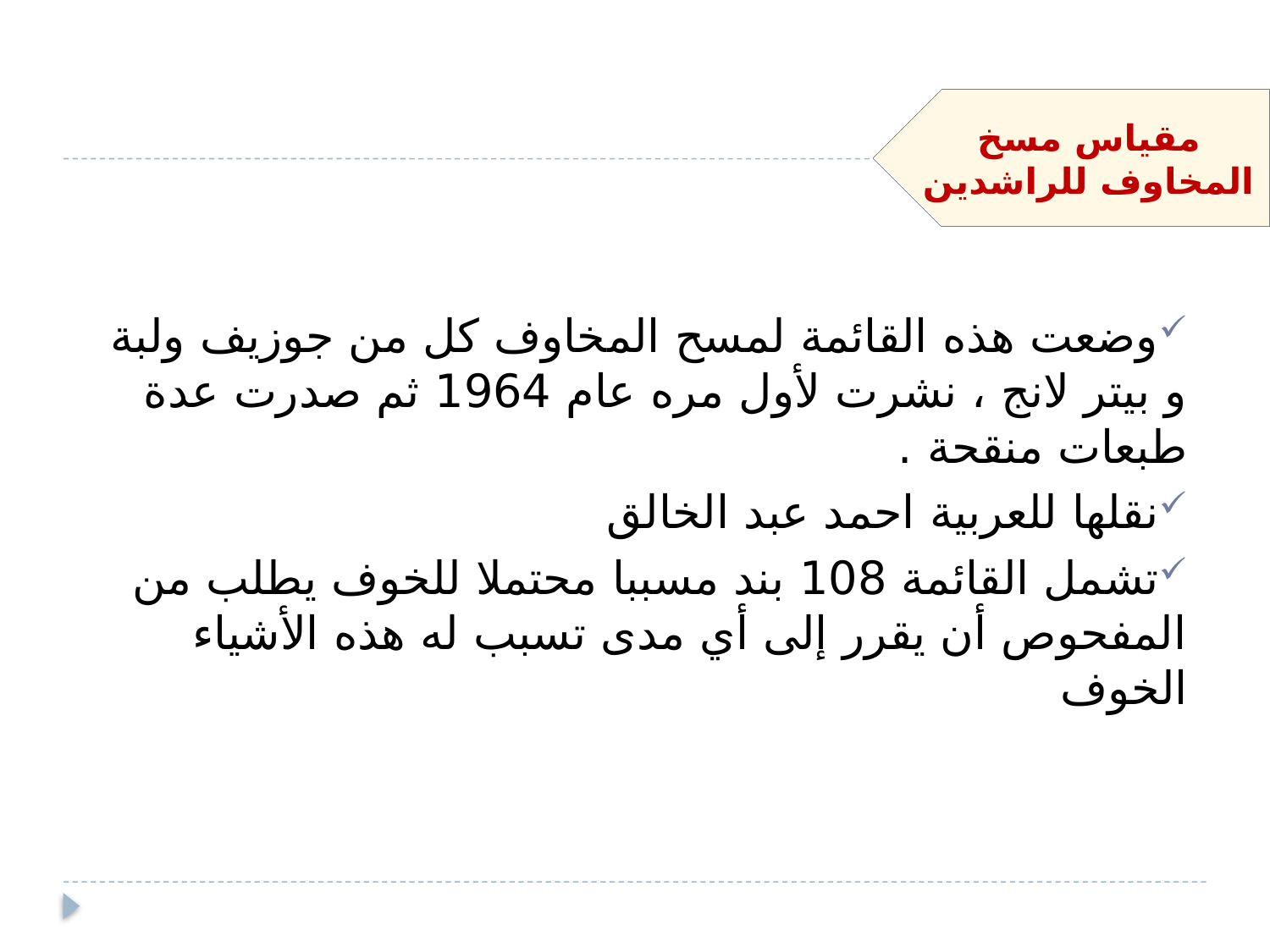

مقياس مسخ المخاوف للراشدين

وضعت هذه القائمة لمسح المخاوف كل من جوزيف ولبة و بيتر لانج ، نشرت لأول مره عام 1964 ثم صدرت عدة طبعات منقحة .
نقلها للعربية احمد عبد الخالق
تشمل القائمة 108 بند مسببا محتملا للخوف يطلب من المفحوص أن يقرر إلى أي مدى تسبب له هذه الأشياء الخوف